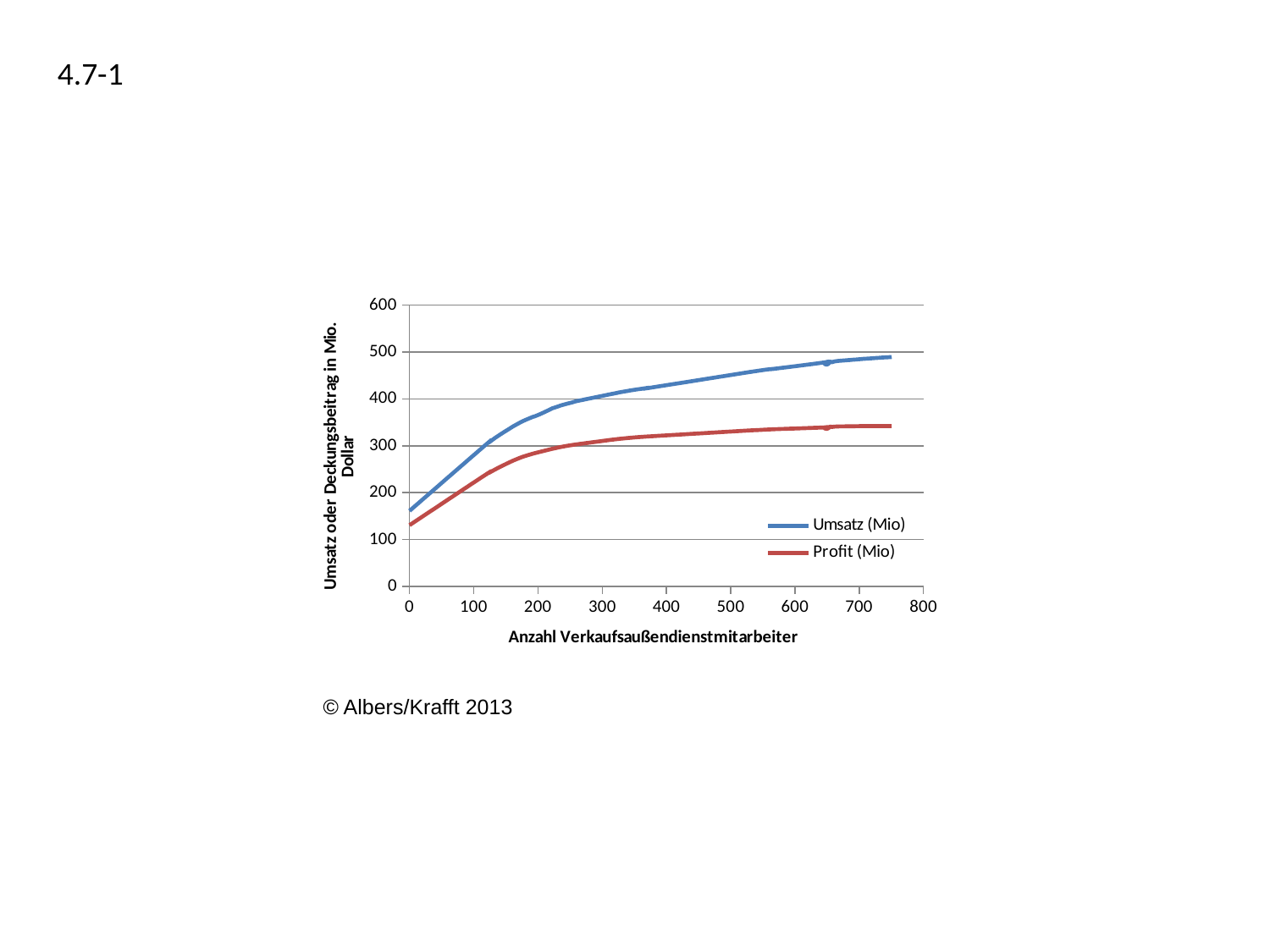

4.7-1

### Chart

| Category | Umsatz (Mio) | Profit (Mio) |
|---|---|---|
© Albers/Krafft 2013